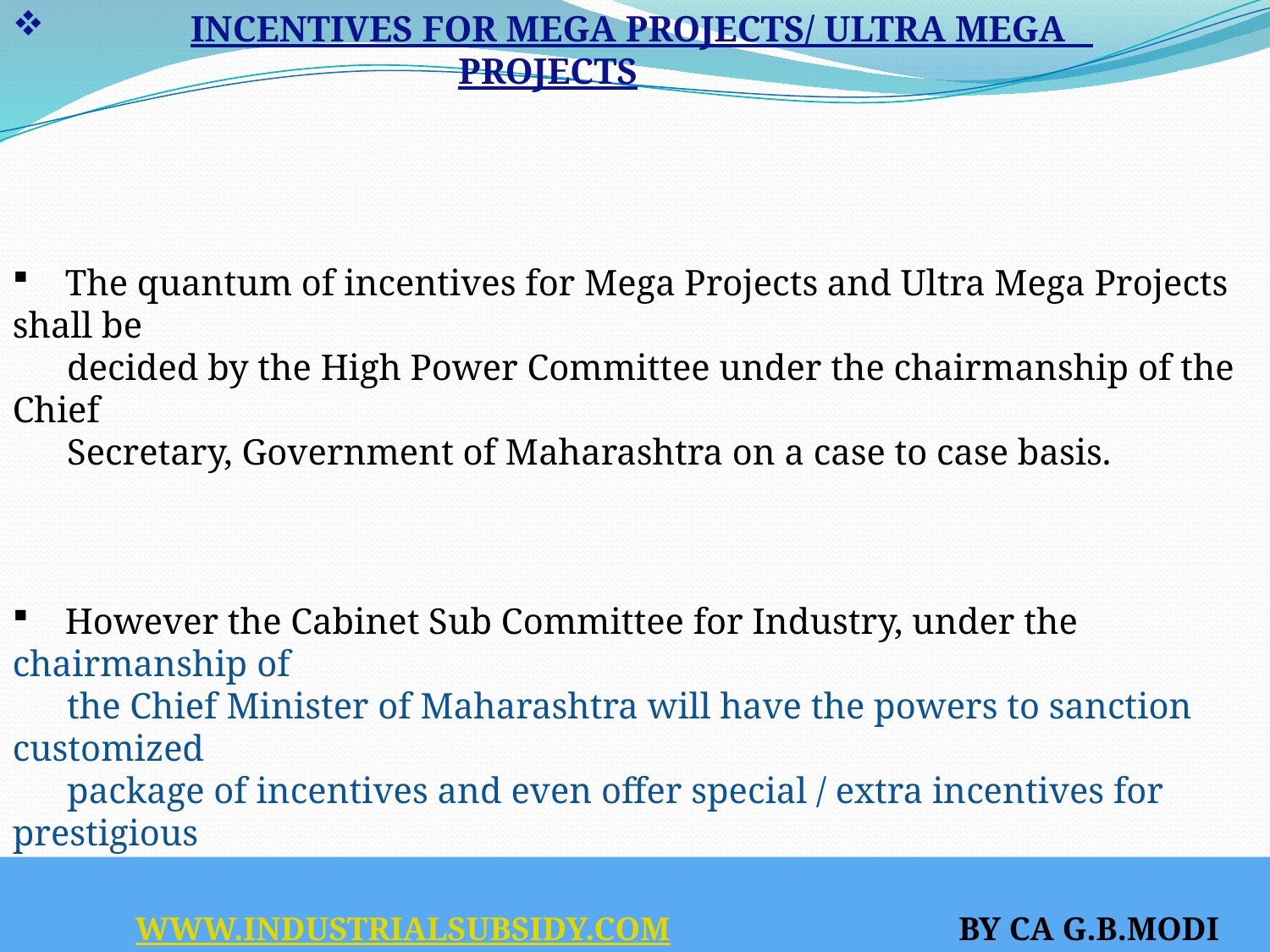

INCENTIVES FOR MEGA PROJECTS/ ULTRA MEGA
                                                 PROJECTS

    The quantum of incentives for Mega Projects and Ultra Mega Projects shall be
      decided by the High Power Committee under the chairmanship of the Chief
      Secretary, Government of Maharashtra on a case to case basis.

    However the Cabinet Sub Committee for Industry, under the chairmanship of
      the Chief Minister of Maharashtra will have the powers to sanction customized
      package of incentives and even offer special / extra incentives for prestigious
      Mega Projects / Ultra Mega Projects, on a case to case basis.
 WWW.INDUSTRIALSUBSIDY.COM                                   BY CA G.B.MODI